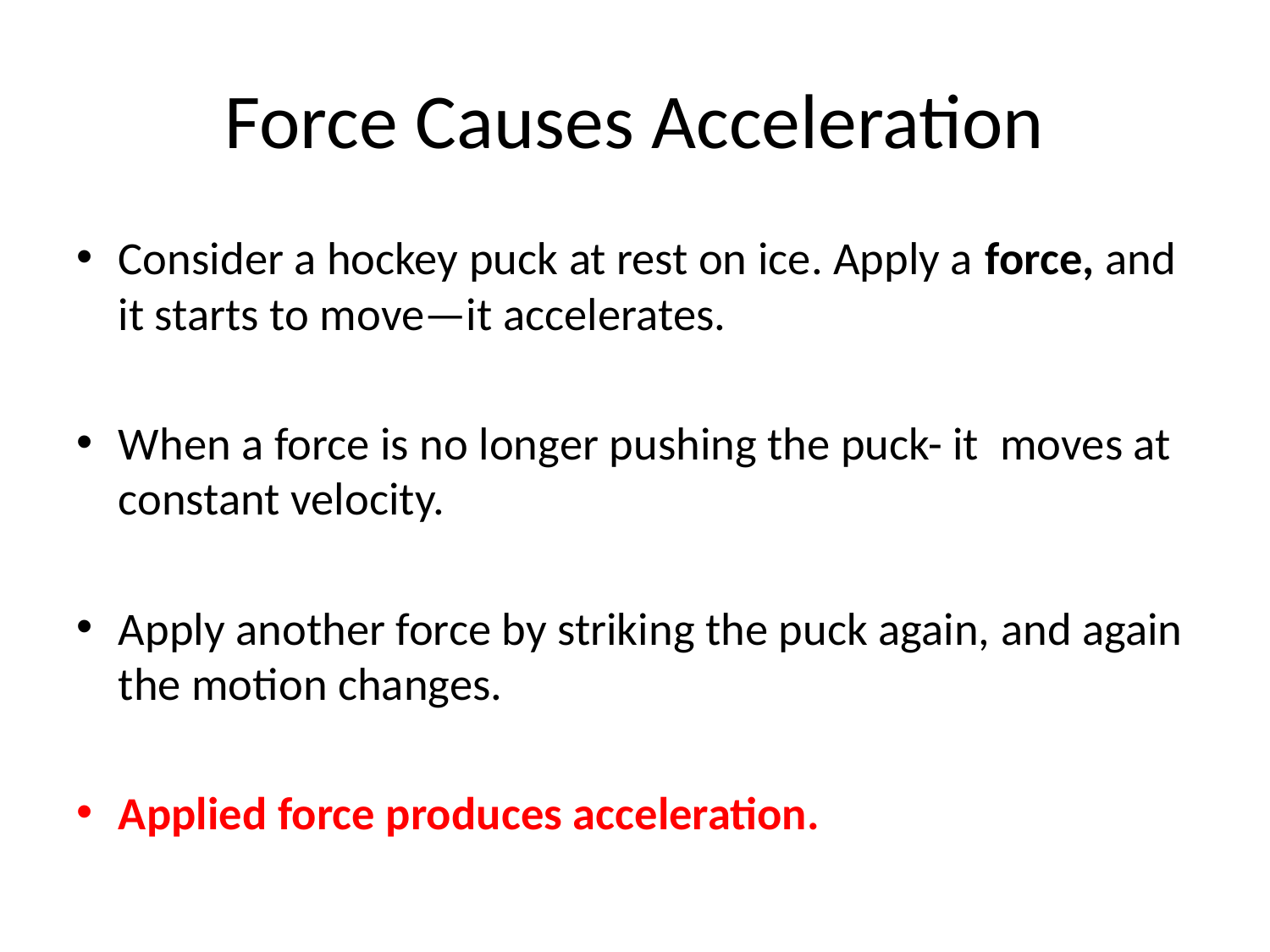

# Force Causes Acceleration
Consider a hockey puck at rest on ice. Apply a force, and it starts to move—it accelerates.

When a force is no longer pushing the puck- it  moves at constant velocity.

Apply another force by striking the puck again, and again the motion changes.

Applied force produces acceleration.